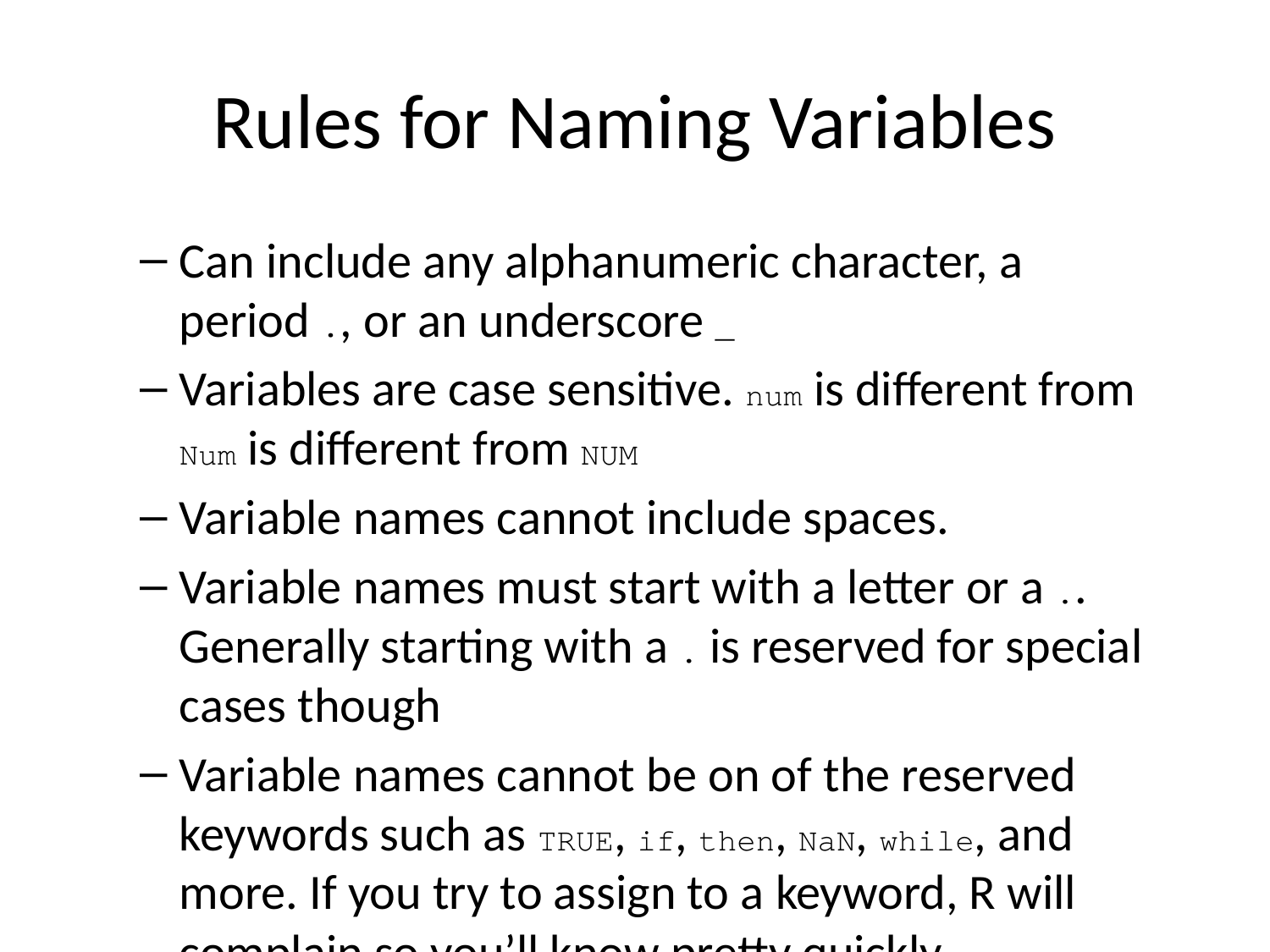

# Rules for Naming Variables
Can include any alphanumeric character, a period ., or an underscore _
Variables are case sensitive. num is different from Num is different from NUM
Variable names cannot include spaces.
Variable names must start with a letter or a .. Generally starting with a . is reserved for special cases though
Variable names cannot be on of the reserved keywords such as TRUE, if, then, NaN, while, and more. If you try to assign to a keyword, R will complain so you’ll know pretty quickly